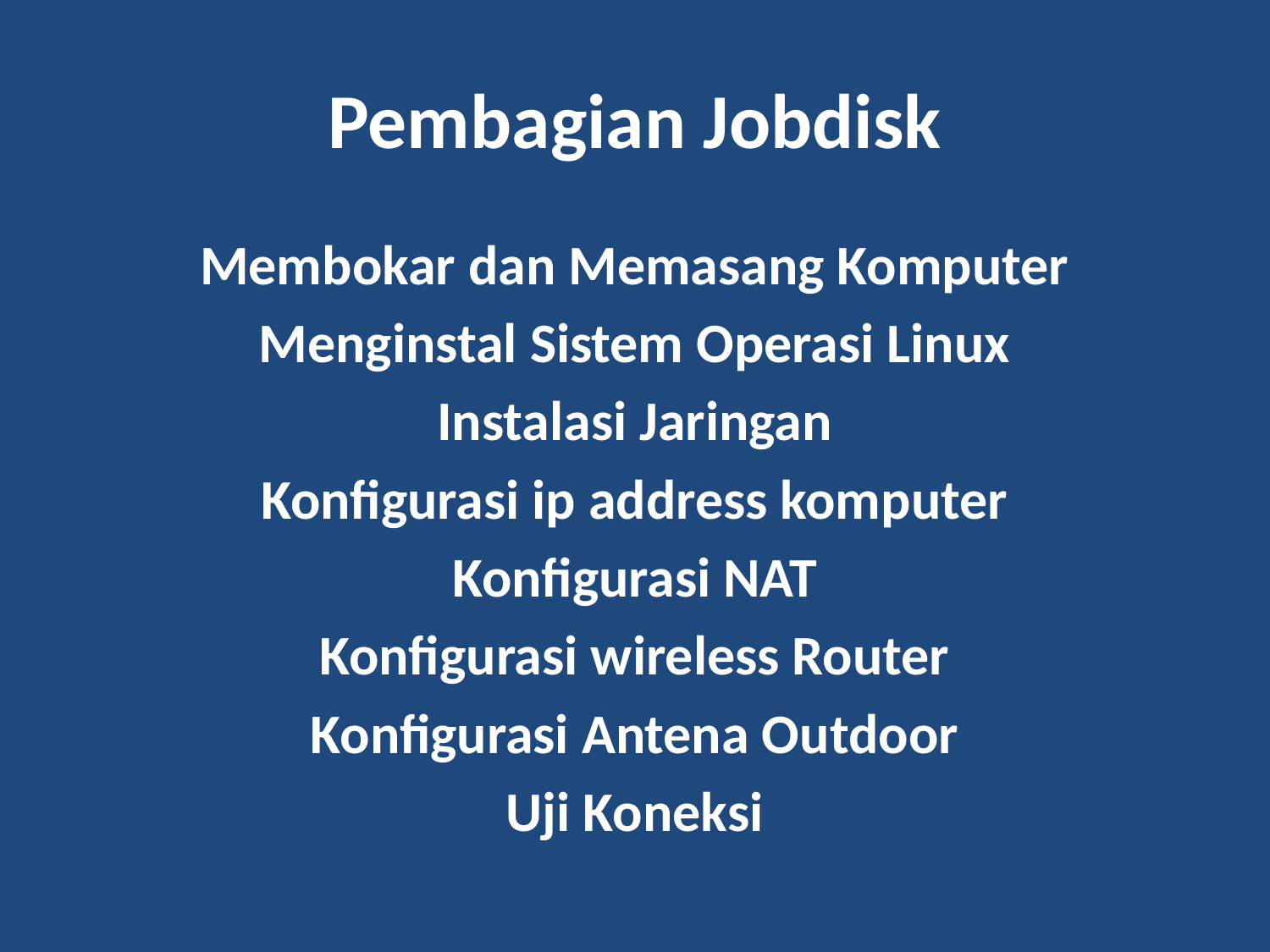

# Pembagian Jobdisk
Membokar dan Memasang Komputer
Menginstal Sistem Operasi Linux
Instalasi Jaringan
Konfigurasi ip address komputer
Konfigurasi NAT
Konfigurasi wireless Router
Konfigurasi Antena Outdoor
Uji Koneksi